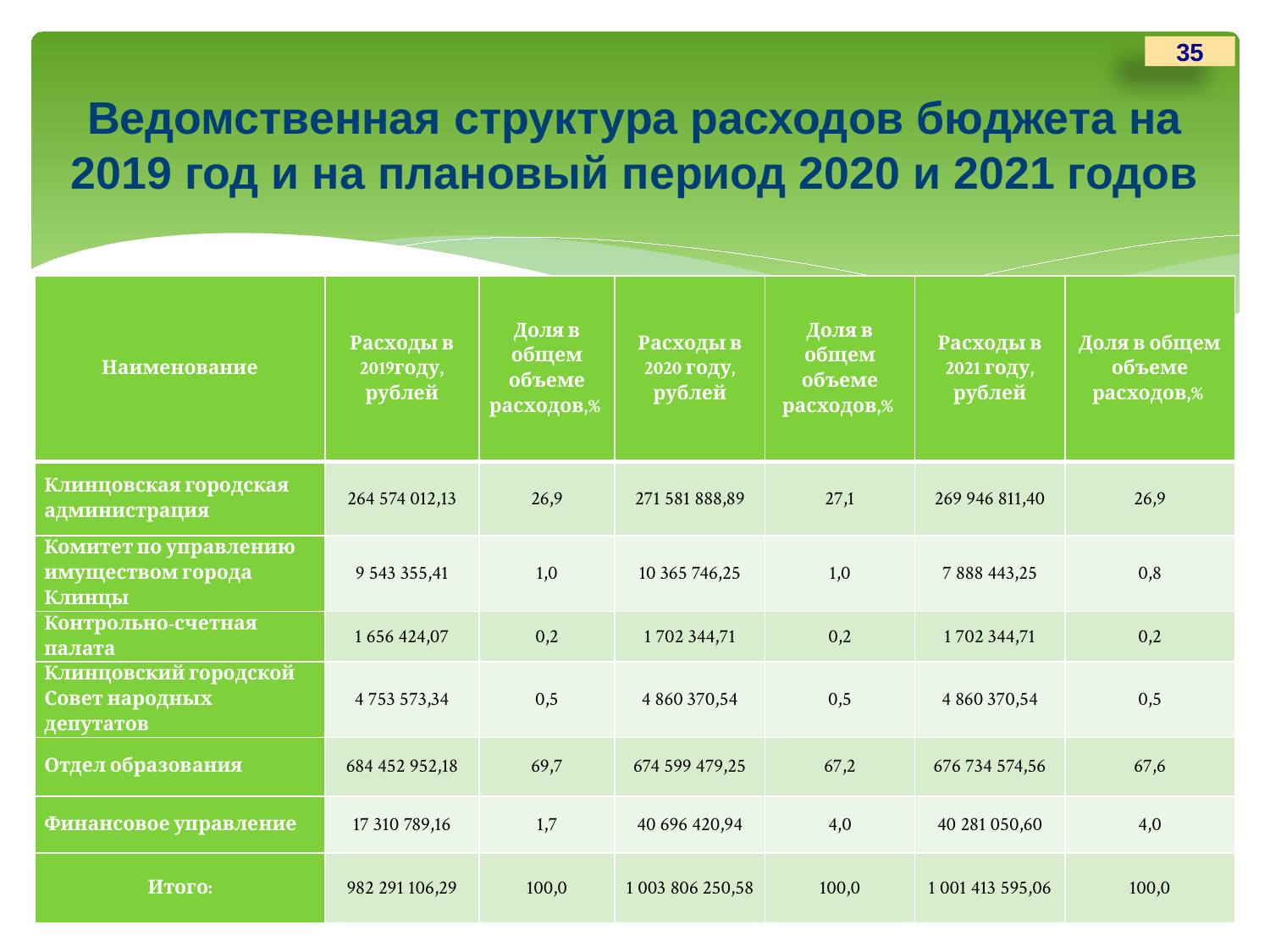

35
# Ведомственная структура расходов бюджета на 2019 год и на плановый период 2020 и 2021 годов
| Наименование | Расходы в 2019году, рублей | Доля в общем объеме расходов,% | Расходы в 2020 году, рублей | Доля в общем объеме расходов,% | Расходы в 2021 году, рублей | Доля в общем объеме расходов,% |
| --- | --- | --- | --- | --- | --- | --- |
| Клинцовская городская администрация | 264 574 012,13 | 26,9 | 271 581 888,89 | 27,1 | 269 946 811,40 | 26,9 |
| Комитет по управлению имуществом города Клинцы | 9 543 355,41 | 1,0 | 10 365 746,25 | 1,0 | 7 888 443,25 | 0,8 |
| Контрольно-счетная палата | 1 656 424,07 | 0,2 | 1 702 344,71 | 0,2 | 1 702 344,71 | 0,2 |
| Клинцовский городской Совет народных депутатов | 4 753 573,34 | 0,5 | 4 860 370,54 | 0,5 | 4 860 370,54 | 0,5 |
| Отдел образования | 684 452 952,18 | 69,7 | 674 599 479,25 | 67,2 | 676 734 574,56 | 67,6 |
| Финансовое управление | 17 310 789,16 | 1,7 | 40 696 420,94 | 4,0 | 40 281 050,60 | 4,0 |
| Итого: | 982 291 106,29 | 100,0 | 1 003 806 250,58 | 100,0 | 1 001 413 595,06 | 100,0 |